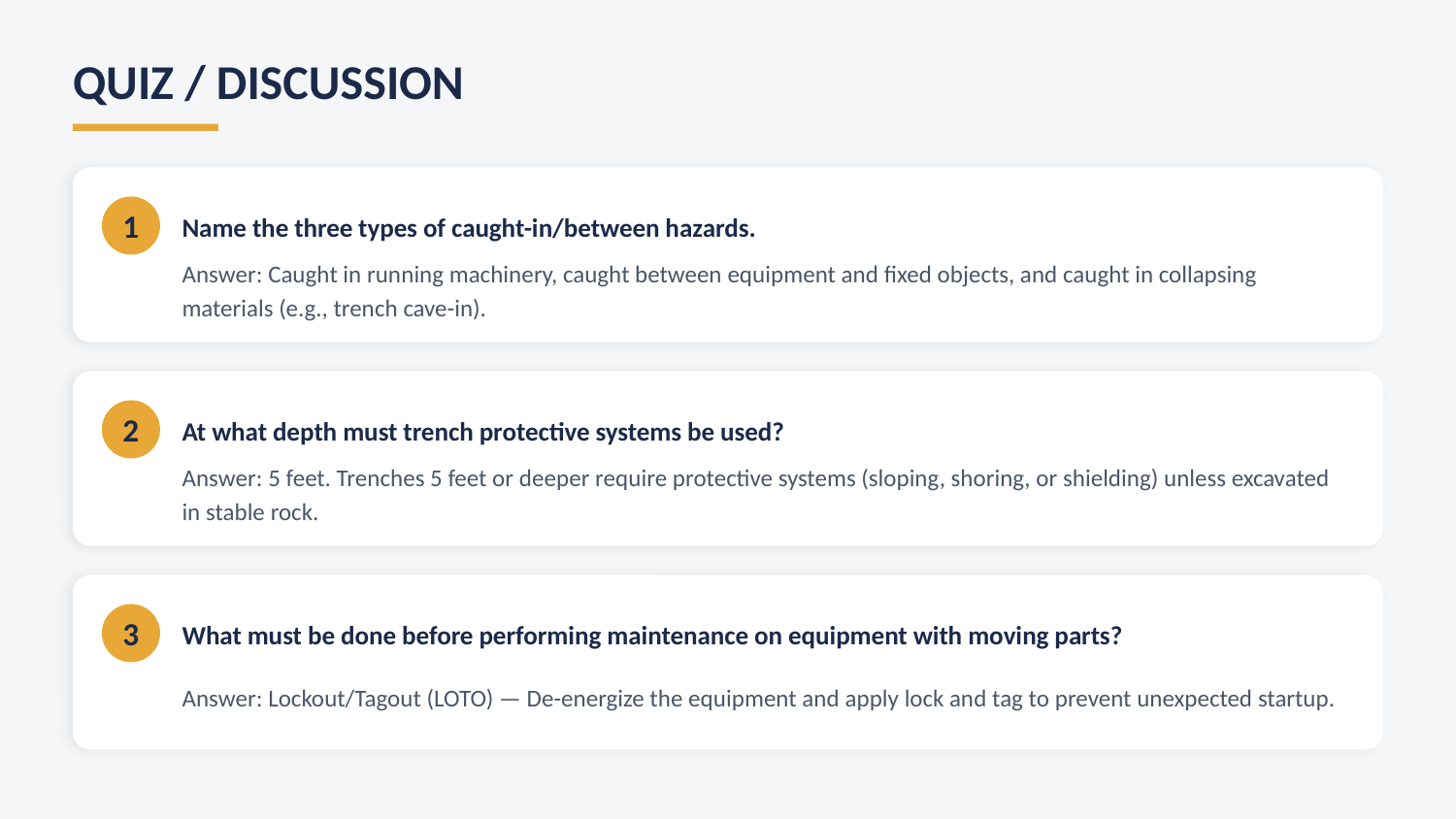

QUIZ / DISCUSSION

Name the three types of caught-in/between hazards.

1
Answer: Caught in running machinery, caught between equipment and fixed objects, and caught in collapsing materials (e.g., trench cave-in).

At what depth must trench protective systems be used?

2
Answer: 5 feet. Trenches 5 feet or deeper require protective systems (sloping, shoring, or shielding) unless excavated in stable rock.

What must be done before performing maintenance on equipment with moving parts?

3
Answer: Lockout/Tagout (LOTO) — De-energize the equipment and apply lock and tag to prevent unexpected startup.